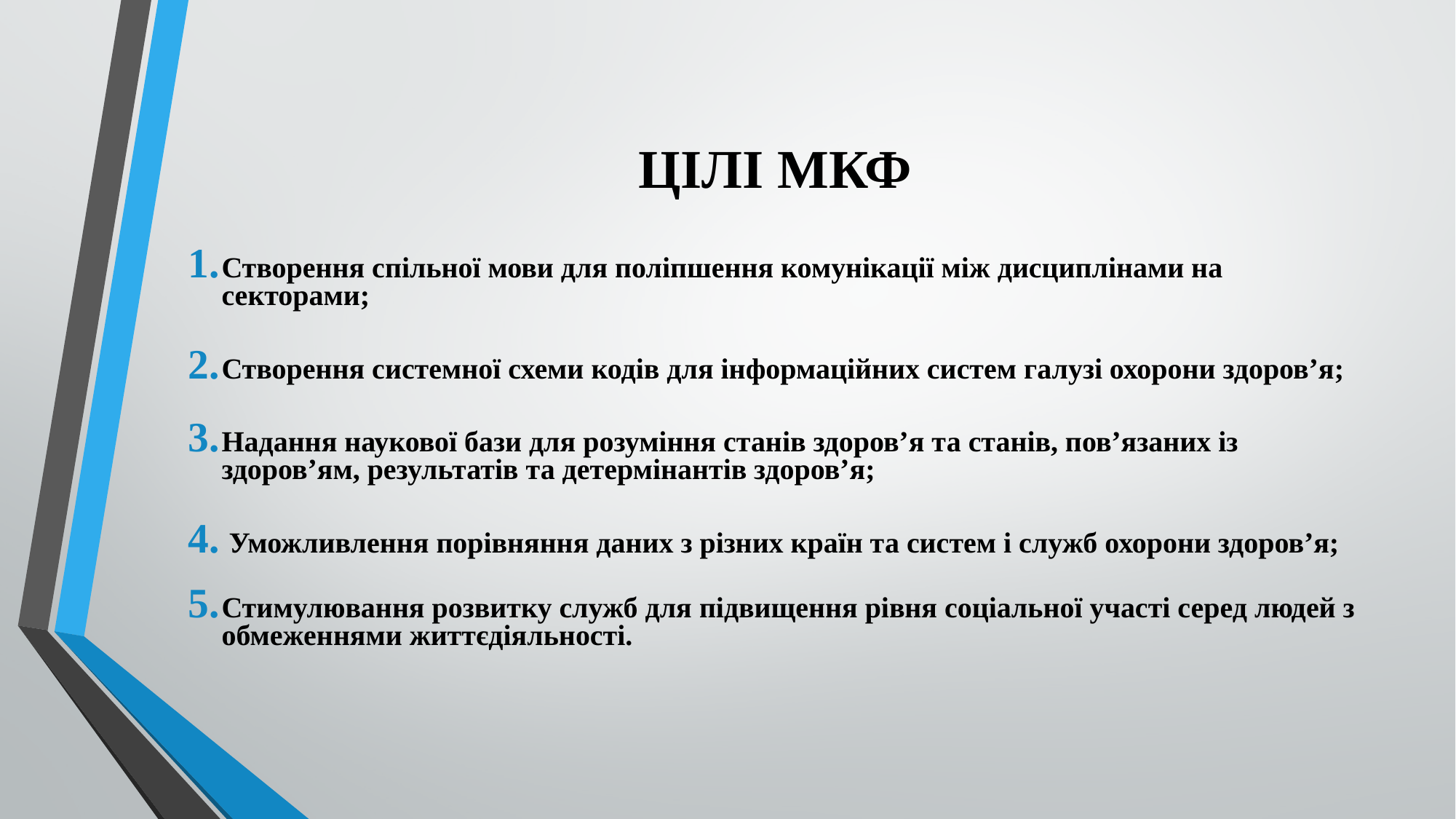

# ЦІЛІ МКФ
Створення спільної мови для поліпшення комунікації між дисциплінами на секторами;

Створення системної схеми кодів для інформаційних систем галузі охорони здоров’я;

Надання наукової бази для розуміння станів здоров’я та станів, пов’язаних із здоров’ям, результатів та детермінантів здоров’я;

 Уможливлення порівняння даних з різних країн та систем і служб охорони здоров’я;
Стимулювання розвитку служб для підвищення рівня соціальної участі серед людей з обмеженнями життєдіяльності.